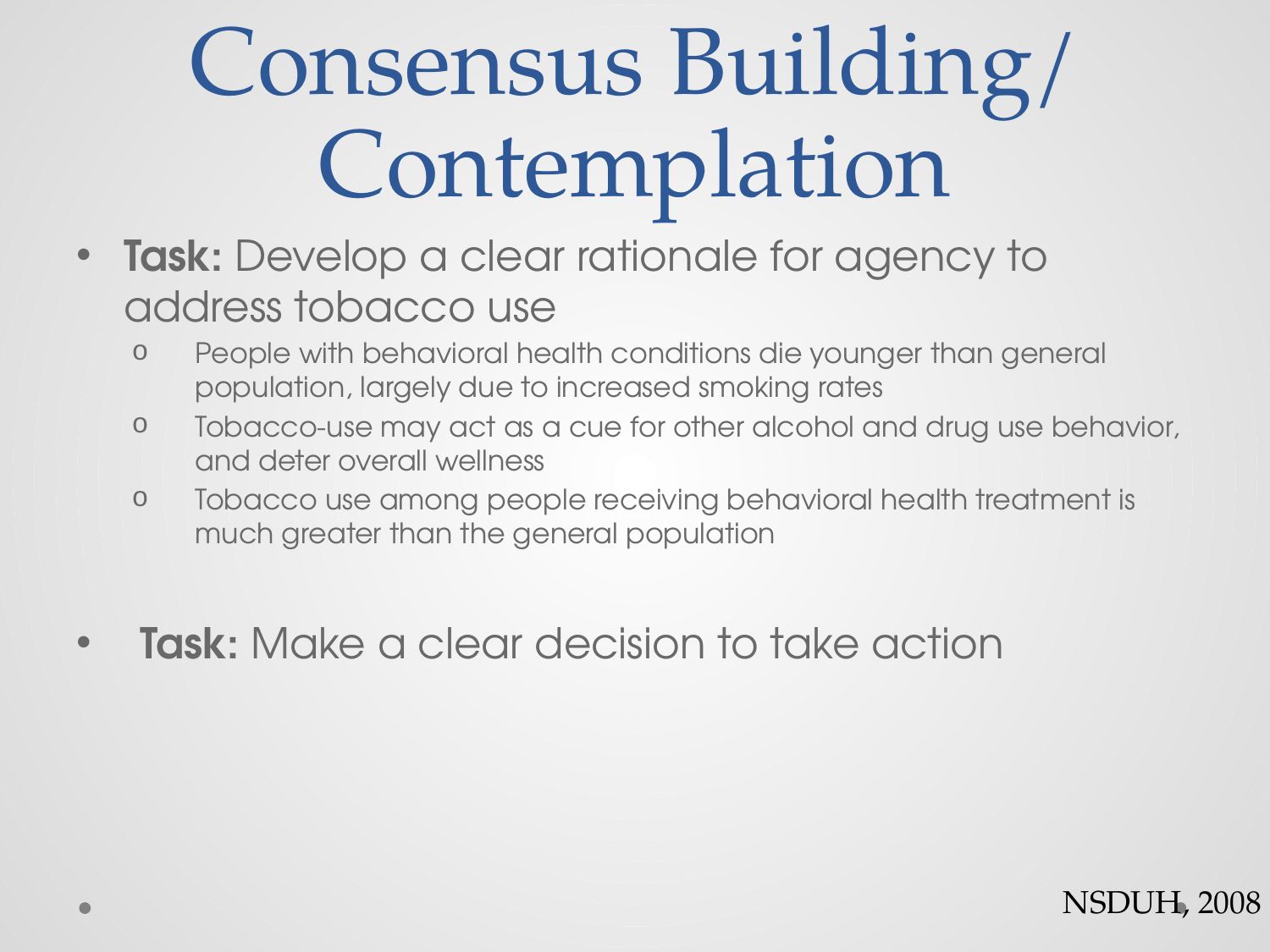

# Consensus Building/ Contemplation
Task: Develop a clear rationale for agency to address tobacco use
People with behavioral health conditions die younger than general population, largely due to increased smoking rates
Tobacco-use may act as a cue for other alcohol and drug use behavior, and deter overall wellness
Tobacco use among people receiving behavioral health treatment is much greater than the general population

Task: Make a clear decision to take action

NSDUH, 2008